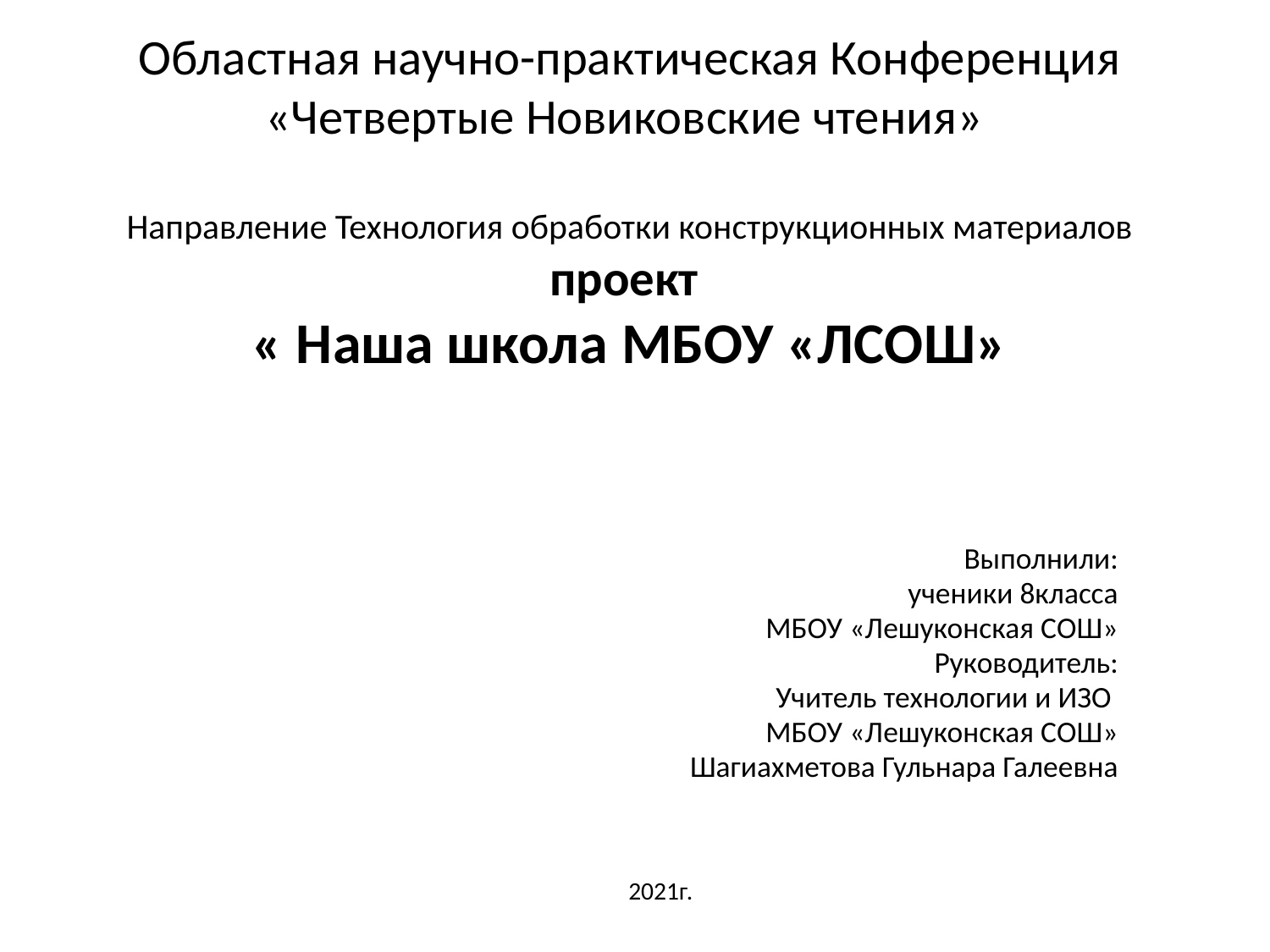

# Областная научно-практическая Конференция «Четвертые Новиковские чтения» Направление Технология обработки конструкционных материалов проект « Наша школа МБОУ «ЛСОШ»
Выполнили:
ученики 8класса
МБОУ «Лешуконская СОШ»
Руководитель:
Учитель технологии и ИЗО
МБОУ «Лешуконская СОШ»
 Шагиахметова Гульнара Галеевна

2021г.